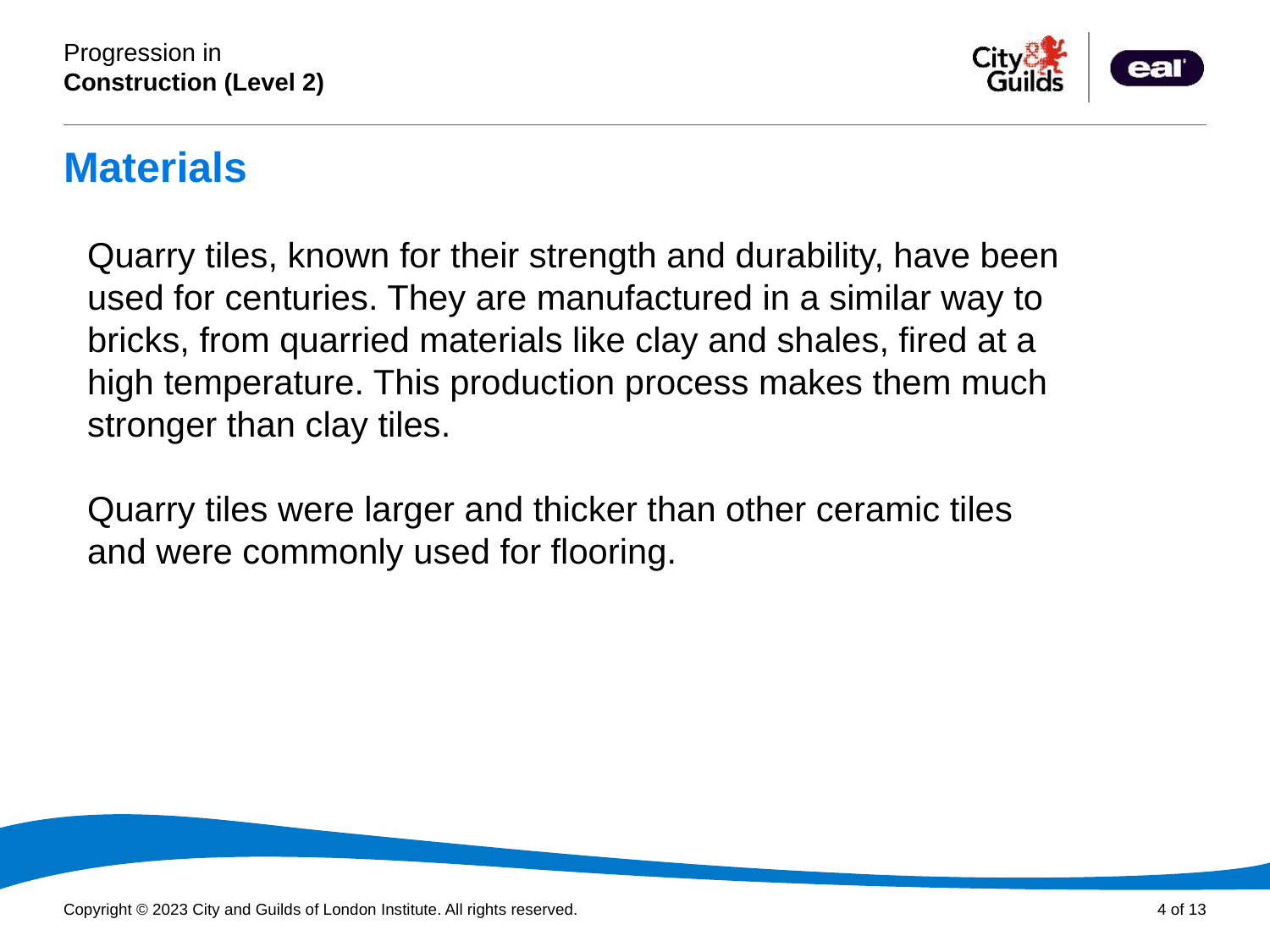

# Materials
Quarry tiles, known for their strength and durability, have been used for centuries. They are manufactured in a similar way to bricks, from quarried materials like clay and shales, fired at a high temperature. This production process makes them much stronger than clay tiles.

Quarry tiles were larger and thicker than other ceramic tiles and were commonly used for flooring.